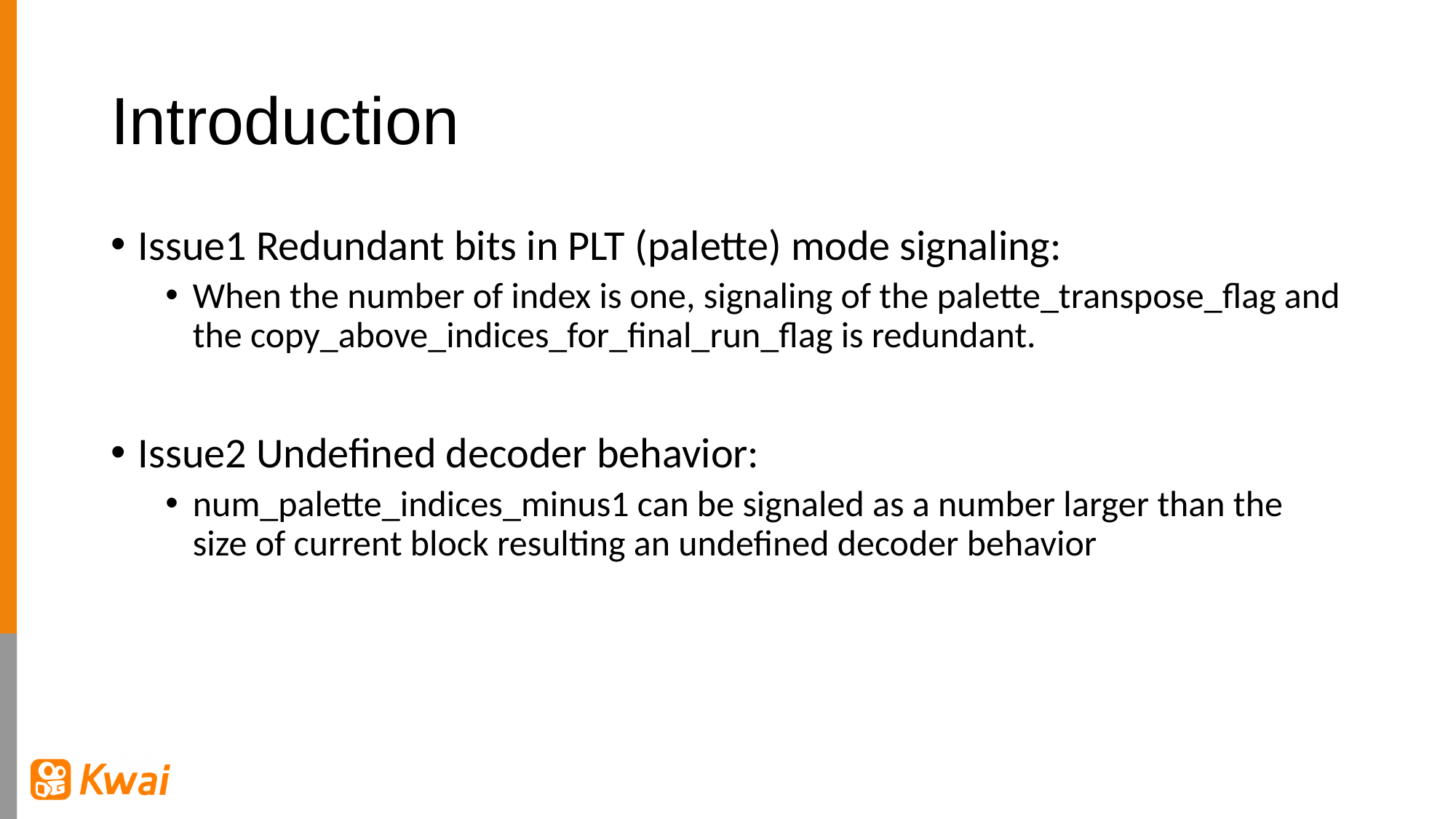

# Introduction
Issue1 Redundant bits in PLT (palette) mode signaling:
When the number of index is one, signaling of the palette_transpose_flag and the copy_above_indices_for_final_run_flag is redundant.

Issue2 Undefined decoder behavior:
num_palette_indices_minus1 can be signaled as a number larger than the size of current block resulting an undefined decoder behavior